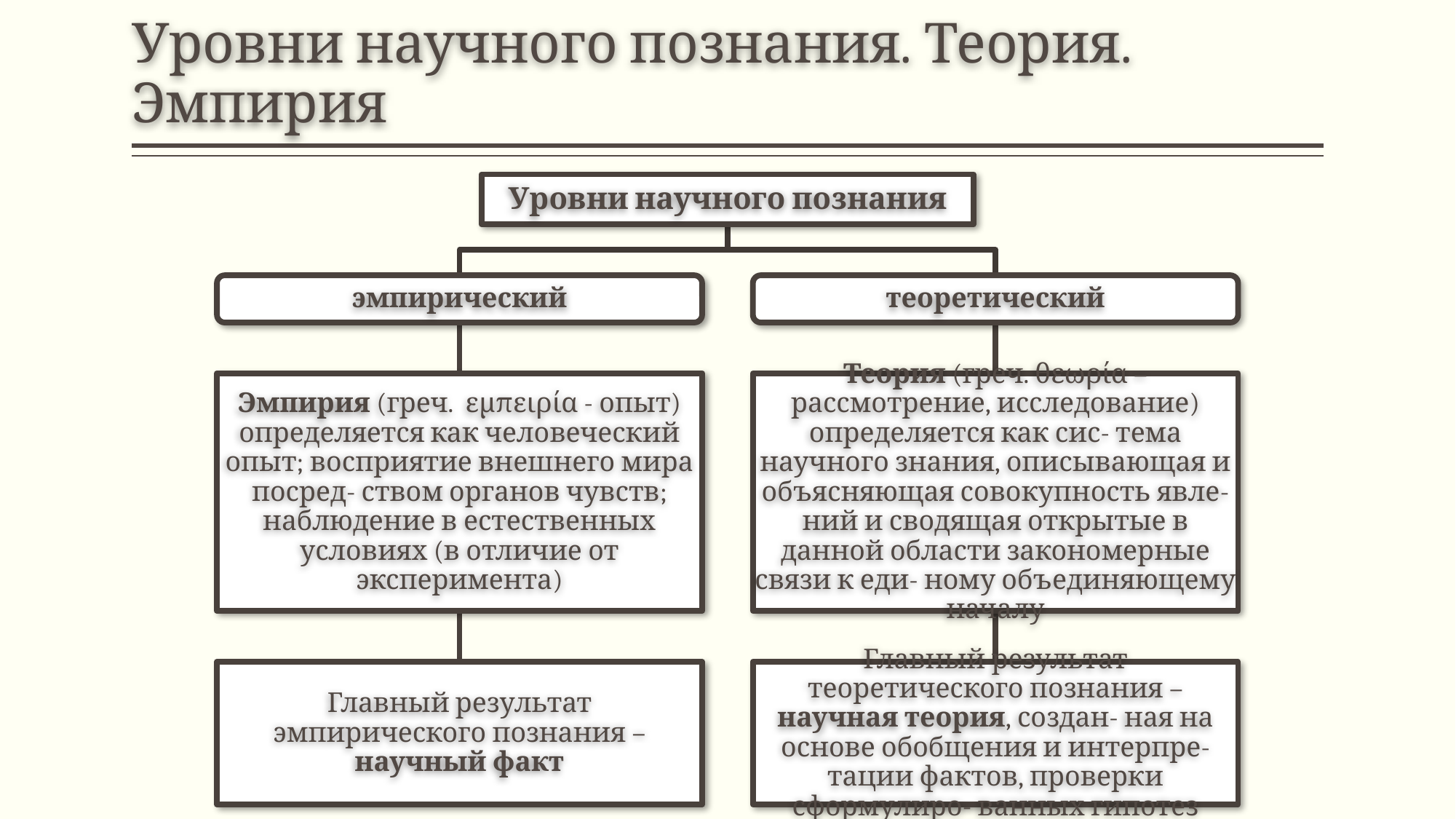

# Уровни научного познания. Теория. Эмпирия

Уровни научного познания

эмпирический
теоретический

Эмпирия (греч.  εμπειρία - опыт) определяется как человеческий опыт; восприятие внешнего мира посред- ством органов чувств; наблюдение в естественных условиях (в отличие от эксперимента)

Теория (греч. θεωρία – рассмотрение, исследование) определяется как сис- тема научного знания, описывающая и объясняющая совокупность явле- ний и сводящая открытые в данной области закономерные связи к еди- ному объединяющему началу

Главный результат эмпирического познания – научный факт

Главный результат теоретического познания – научная теория, создан- ная на основе обобщения и интерпре- тации фактов, проверки сформулиро- ванных гипотез